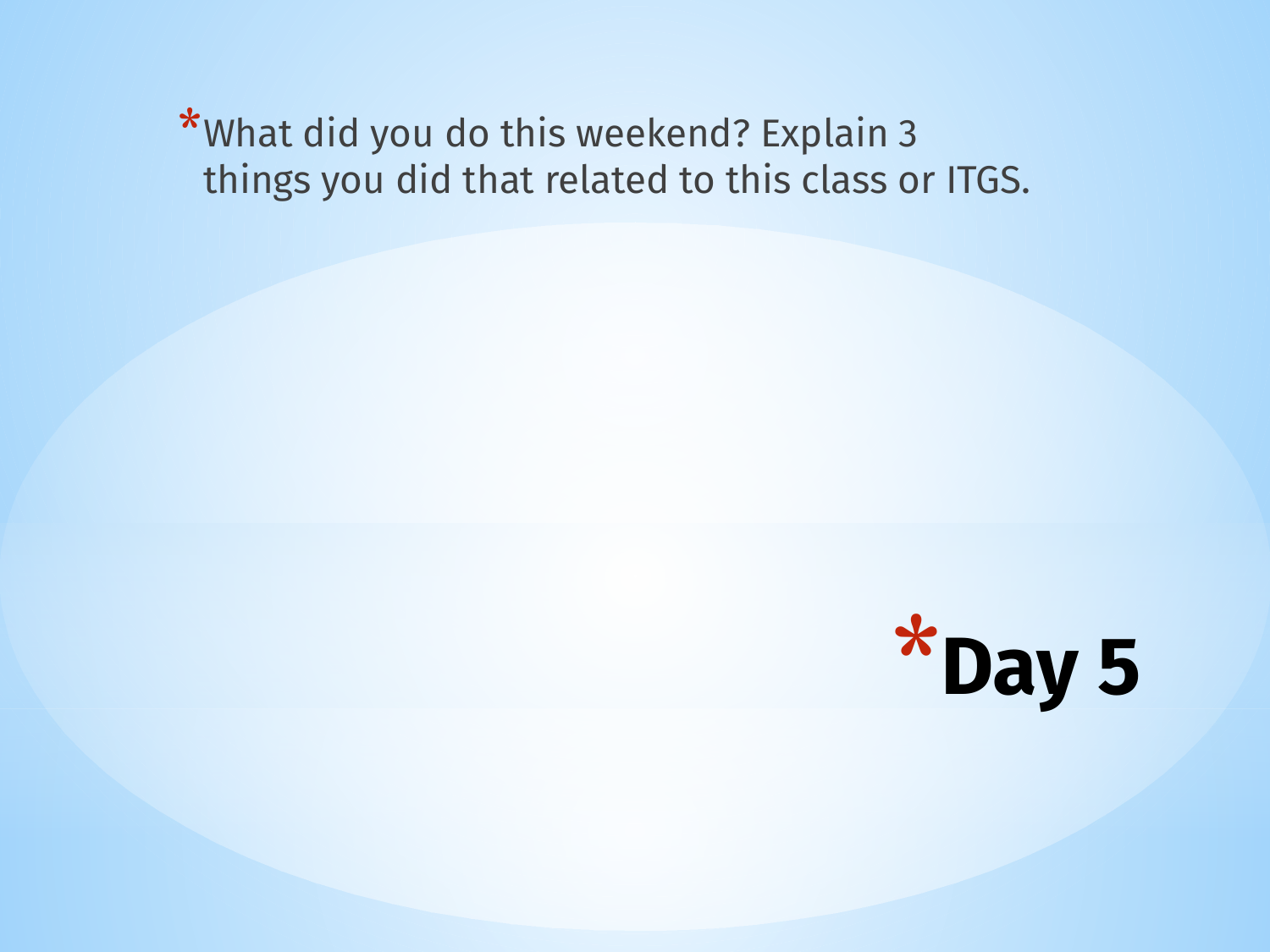

What did you do this weekend? Explain 3 things you did that related to this class or ITGS.
# Day 5